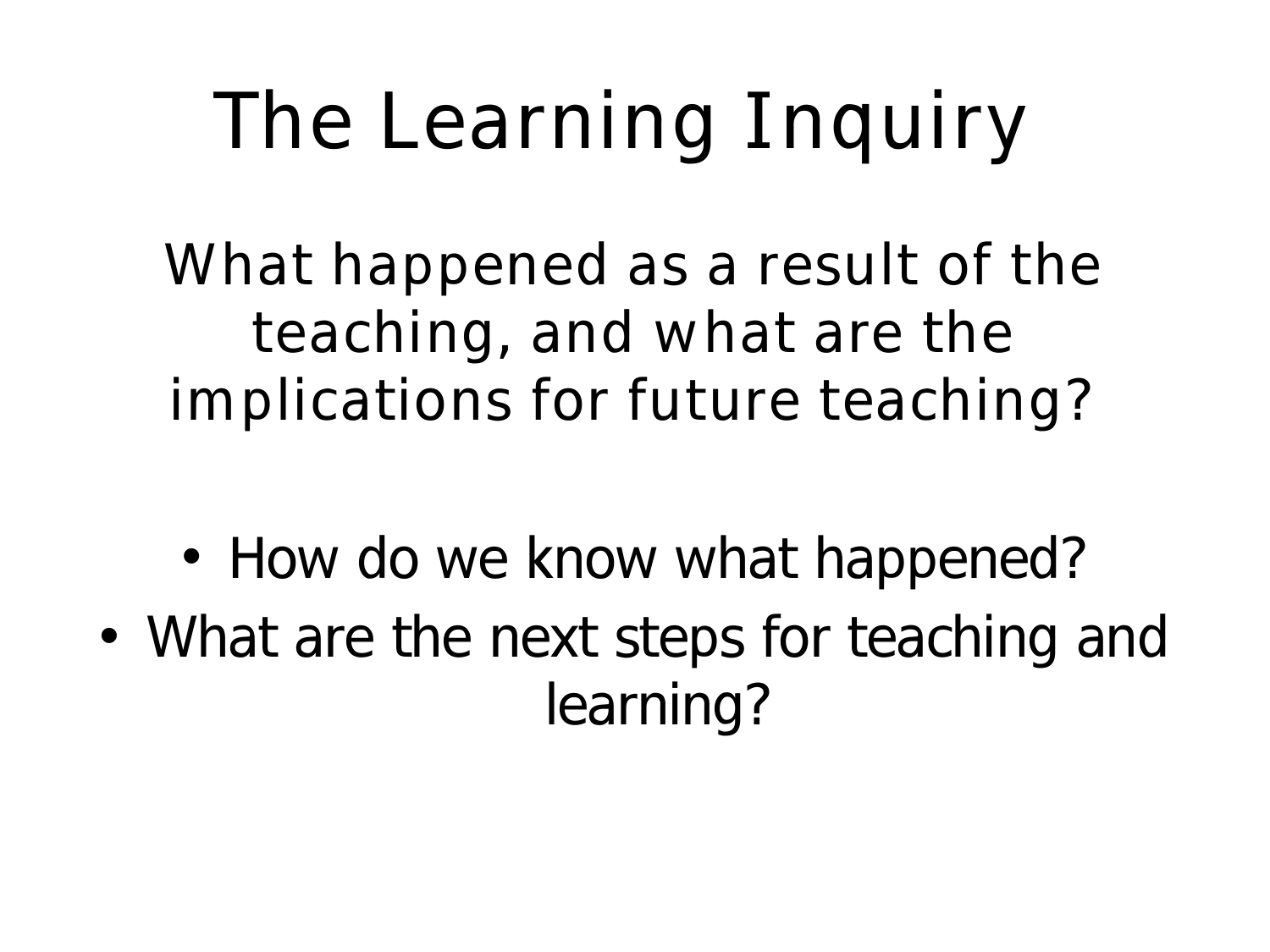

# The Learning Inquiry
What happened as a result of the teaching, and what are the implications for future teaching?

How do we know what happened?
What are the next steps for teaching and learning?